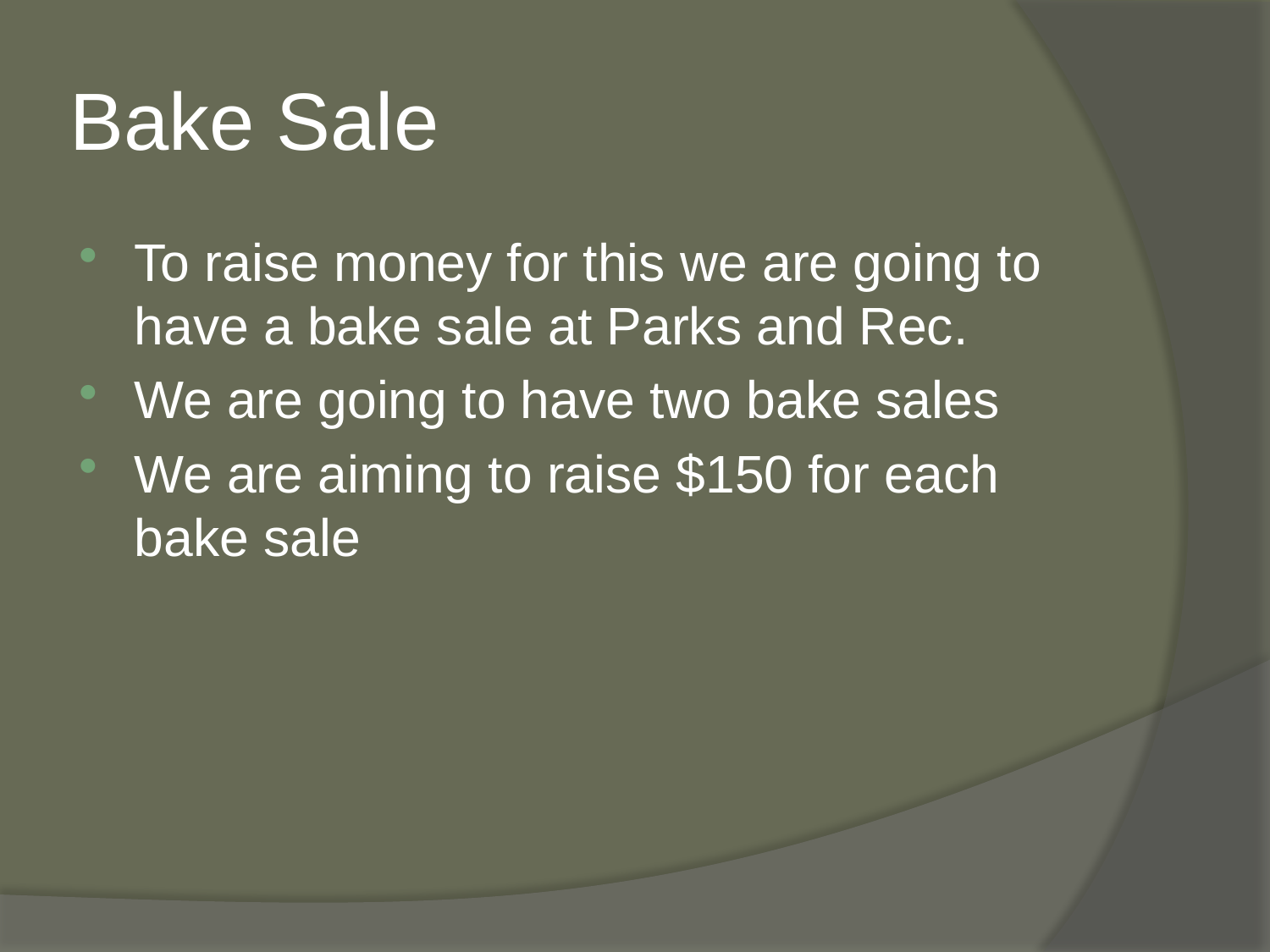

# Bake Sale
To raise money for this we are going to have a bake sale at Parks and Rec.
We are going to have two bake sales
We are aiming to raise $150 for each bake sale